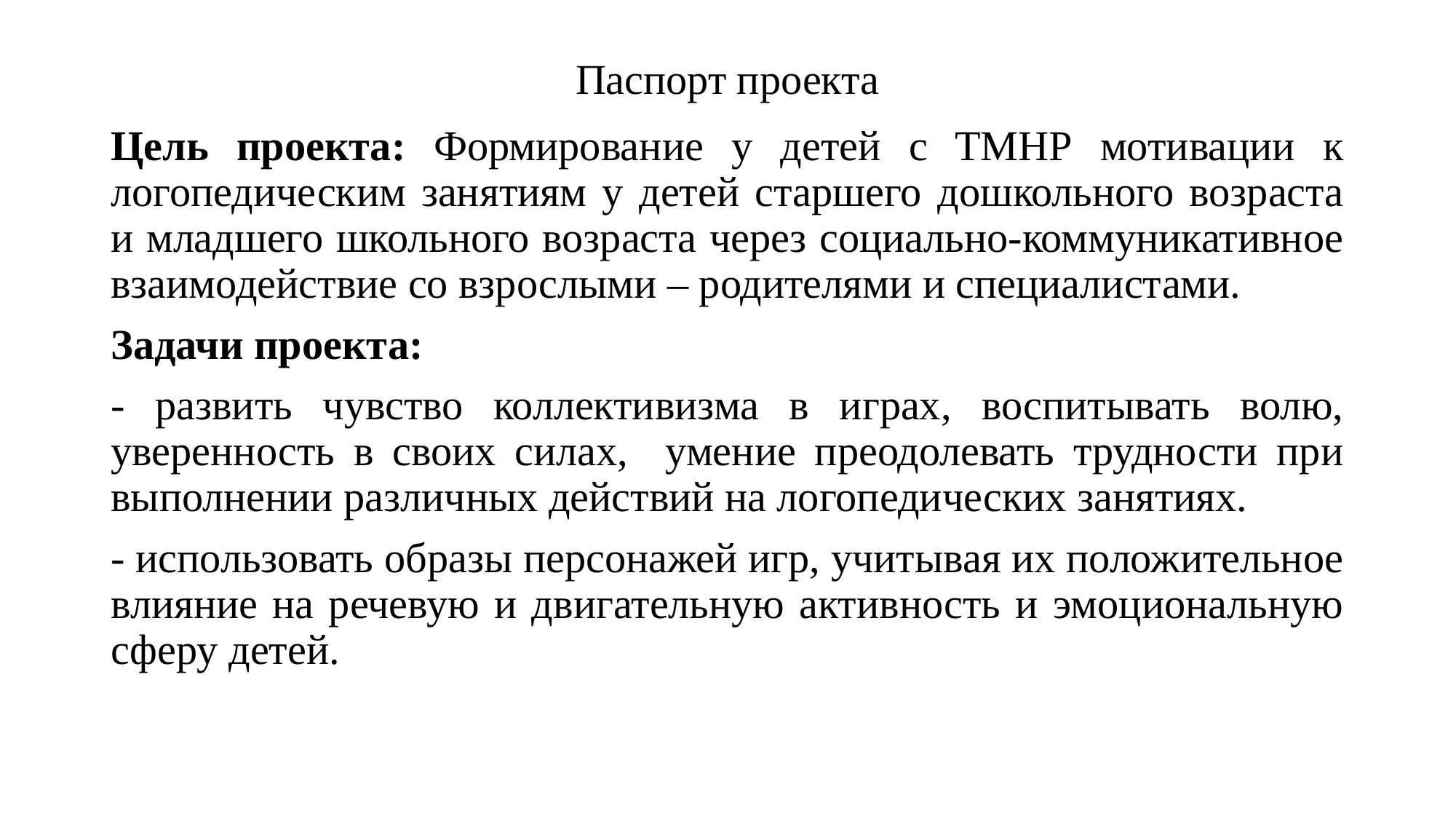

# Паспорт проекта
Цель проекта: Формирование у детей с ТМНР мотивации к логопедическим занятиям у детей старшего дошкольного возраста и младшего школьного возраста через социально-коммуникативное взаимодействие со взрослыми – родителями и специалистами.
Задачи проекта:
- развить чувство коллективизма в играх, воспитывать волю, уверенность в своих силах,  умение преодолевать трудности при выполнении различных действий на логопедических занятиях.
- использовать образы персонажей игр, учитывая их положительное влияние на речевую и двигательную активность и эмоциональную сферу детей.